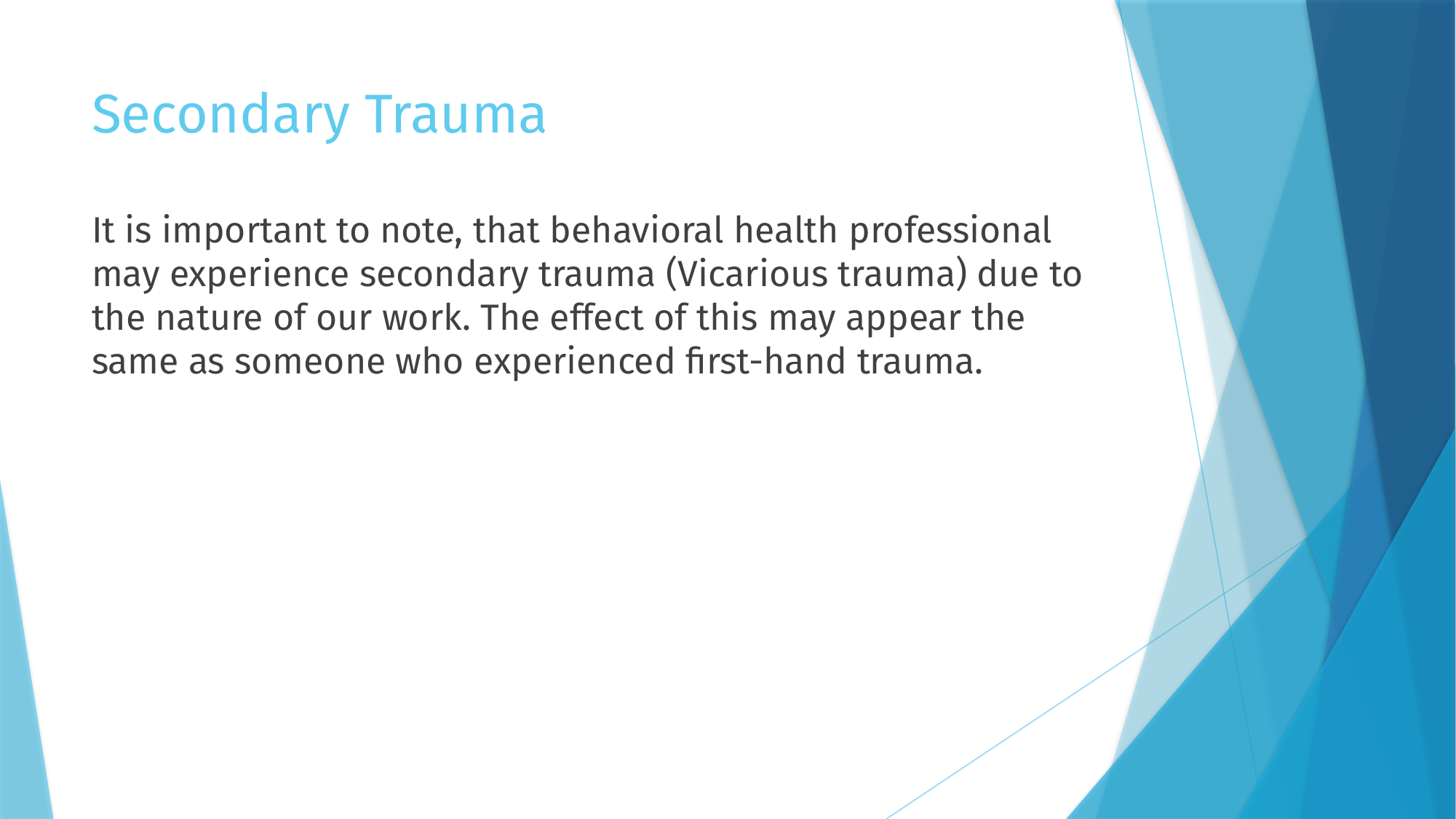

# Secondary Trauma
It is important to note, that behavioral health professional may experience secondary trauma (Vicarious trauma) due to the nature of our work. The effect of this may appear the same as someone who experienced first-hand trauma.